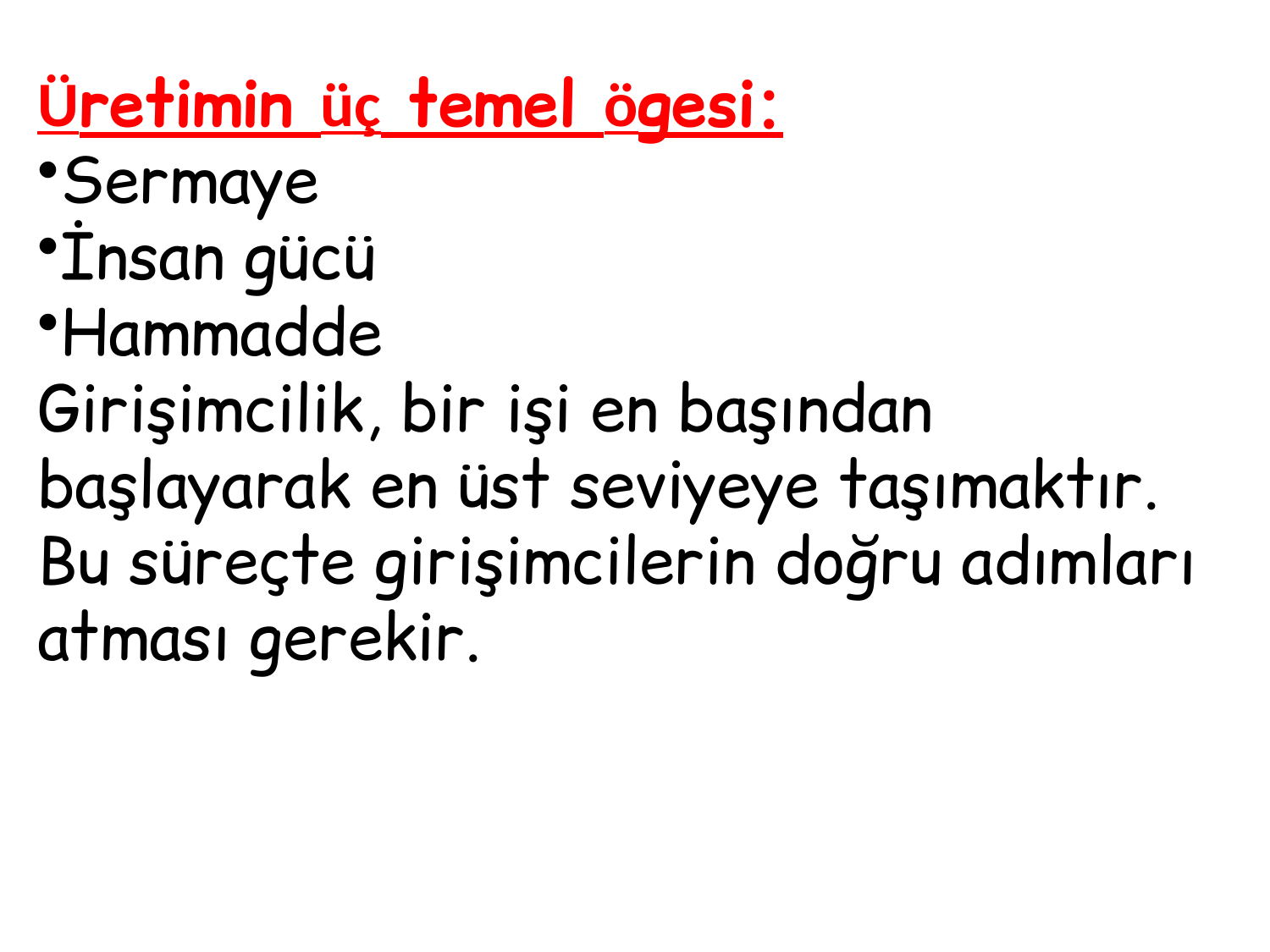

Üretimin üç temel ögesi:
Sermaye
İnsan gücü
Hammadde
Girişimcilik, bir işi en başından başlayarak en üst seviyeye taşımaktır. Bu süreçte girişimcilerin doğru adımları atması gerekir.